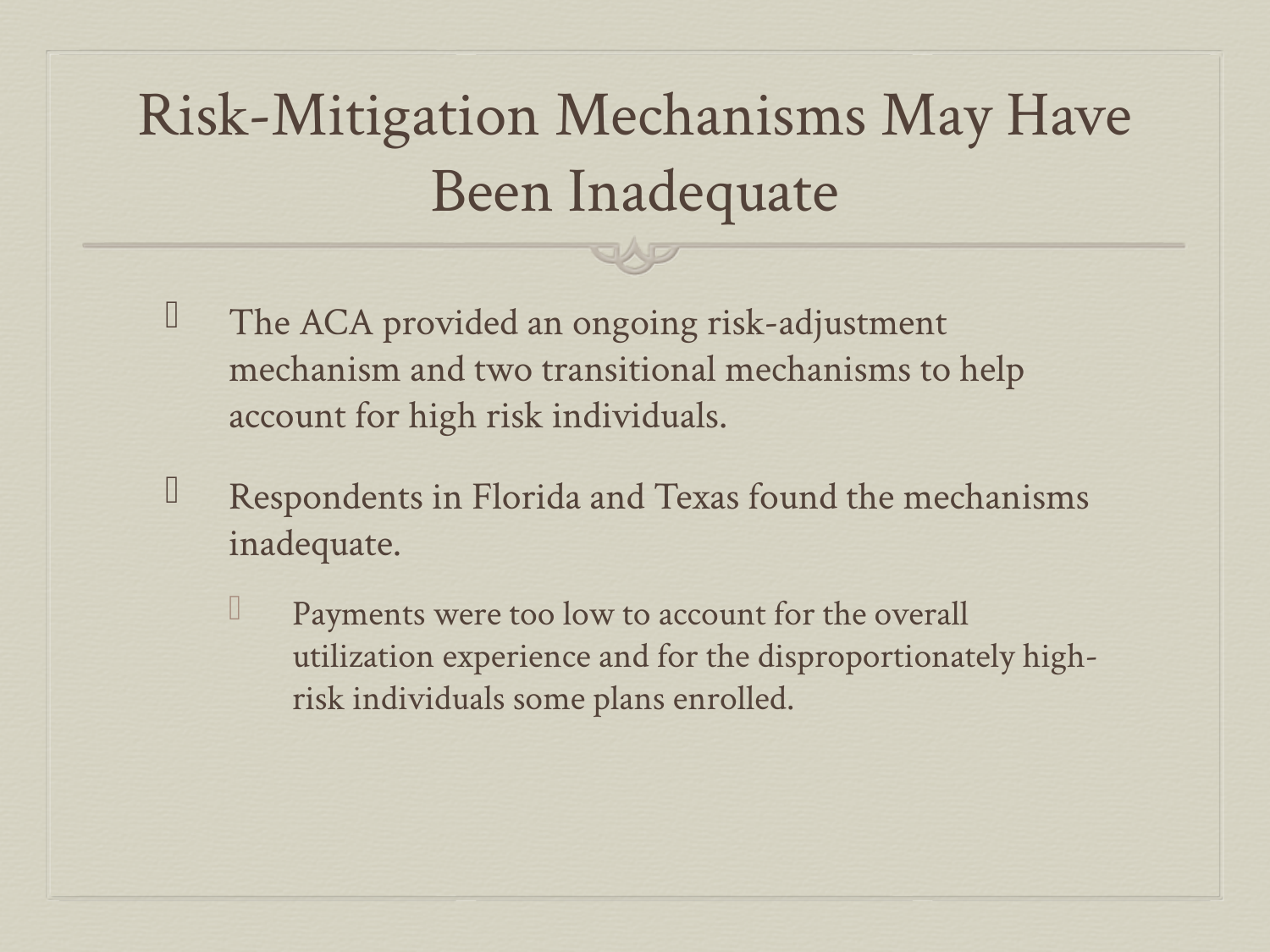

# Risk-Mitigation Mechanisms May Have Been Inadequate
The ACA provided an ongoing risk-adjustment mechanism and two transitional mechanisms to help account for high risk individuals.
Respondents in Florida and Texas found the mechanisms inadequate.
Payments were too low to account for the overall utilization experience and for the disproportionately high-risk individuals some plans enrolled.